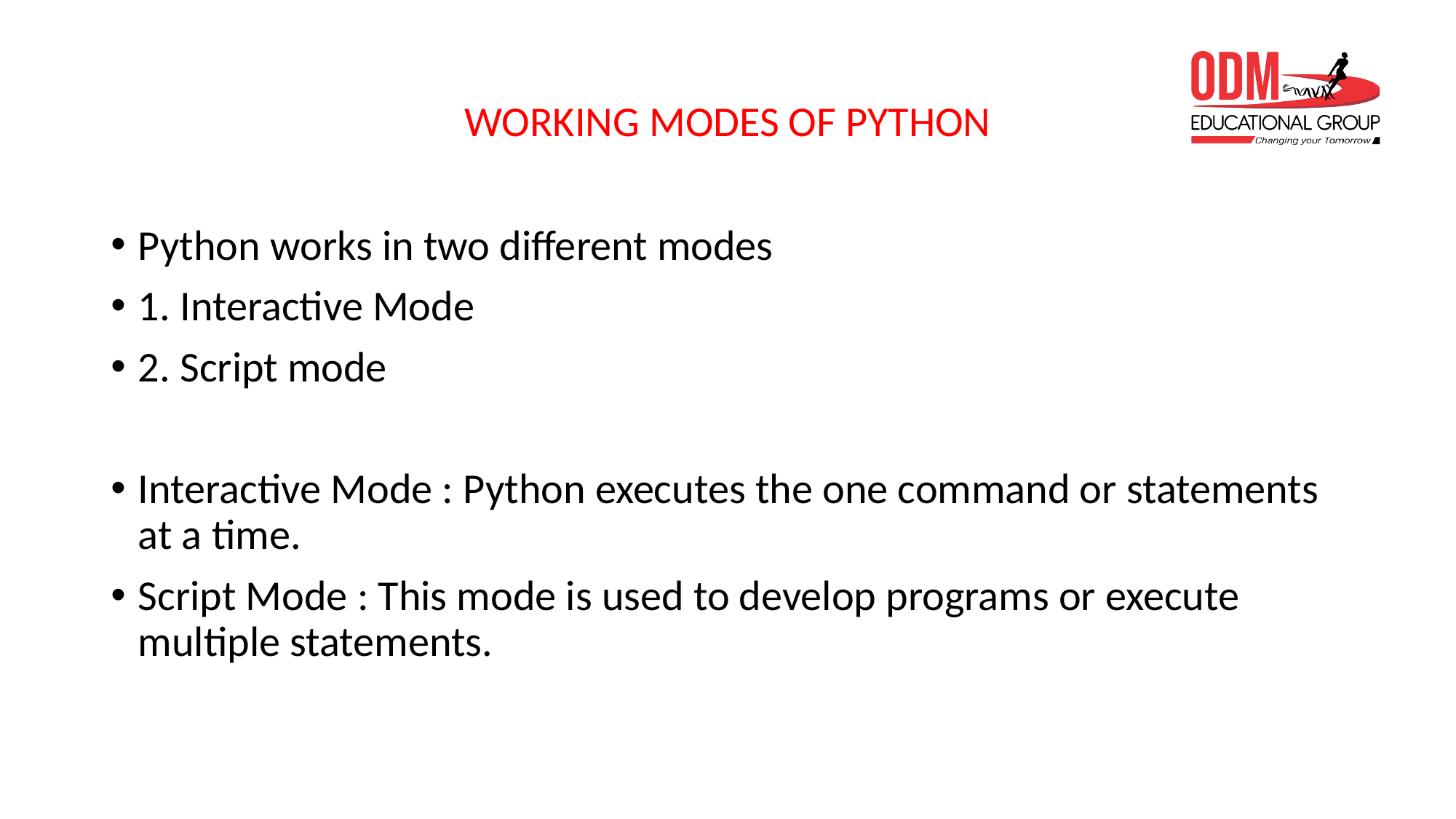

# WORKING MODES OF PYTHON

Python works in two different modes
1. Interactive Mode
2. Script mode

Interactive Mode : Python executes the one command or statements at a time.
Script Mode : This mode is used to develop programs or execute multiple statements.